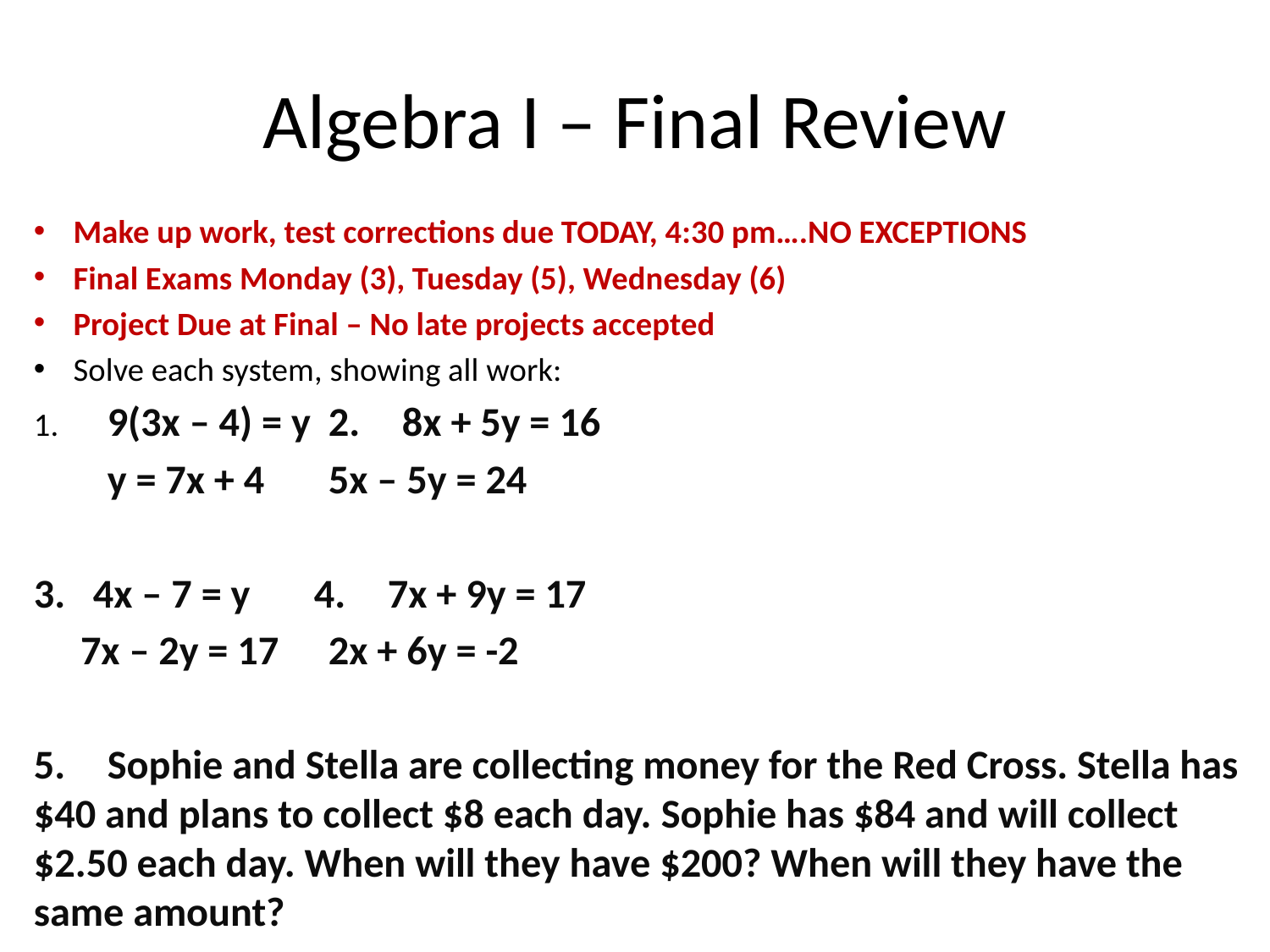

# Algebra I – Final Review

Make up work, test corrections due TODAY, 4:30 pm….NO EXCEPTIONS
Final Exams Monday (3), Tuesday (5), Wednesday (6)
Project Due at Final – No late projects accepted
Solve each system, showing all work:
1.	9(3x – 4) = y		2.	8x + 5y = 16
	y = 7x + 4				5x – 5y = 24

4x – 7 = y			4.	7x + 9y = 17
     7x – 2y = 17				2x + 6y = -2

5.	Sophie and Stella are collecting money for the Red Cross. Stella has $40 and plans to collect $8 each day. Sophie has $84 and will collect $2.50 each day. When will they have $200? When will they have the same amount?